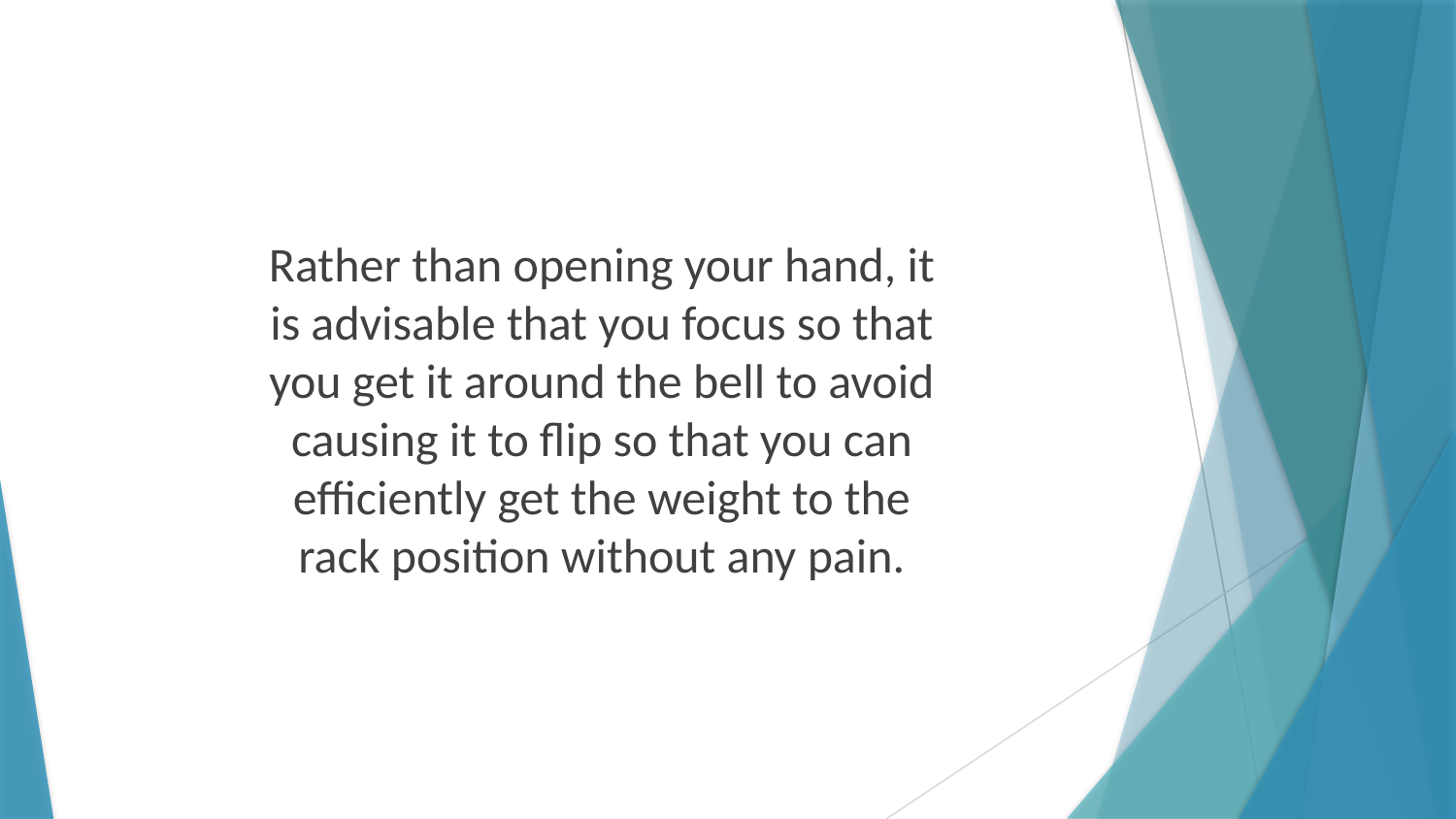

Rather than opening your hand, it is advisable that you focus so that you get it around the bell to avoid causing it to flip so that you can efficiently get the weight to the rack position without any pain.